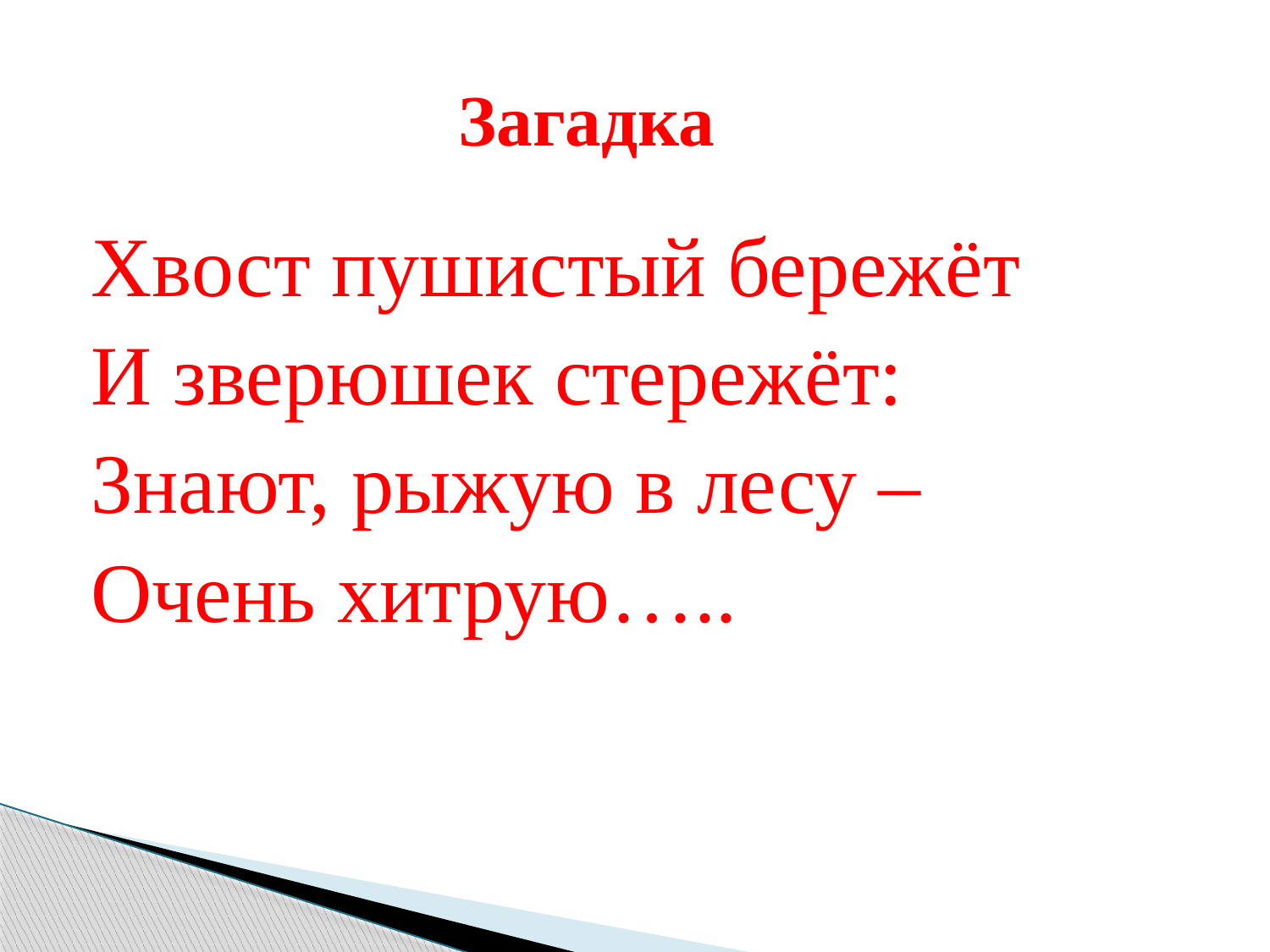

# Загадка
Хвост пушистый бережёт
И зверюшек стережёт:
Знают, рыжую в лесу –
Очень хитрую…..